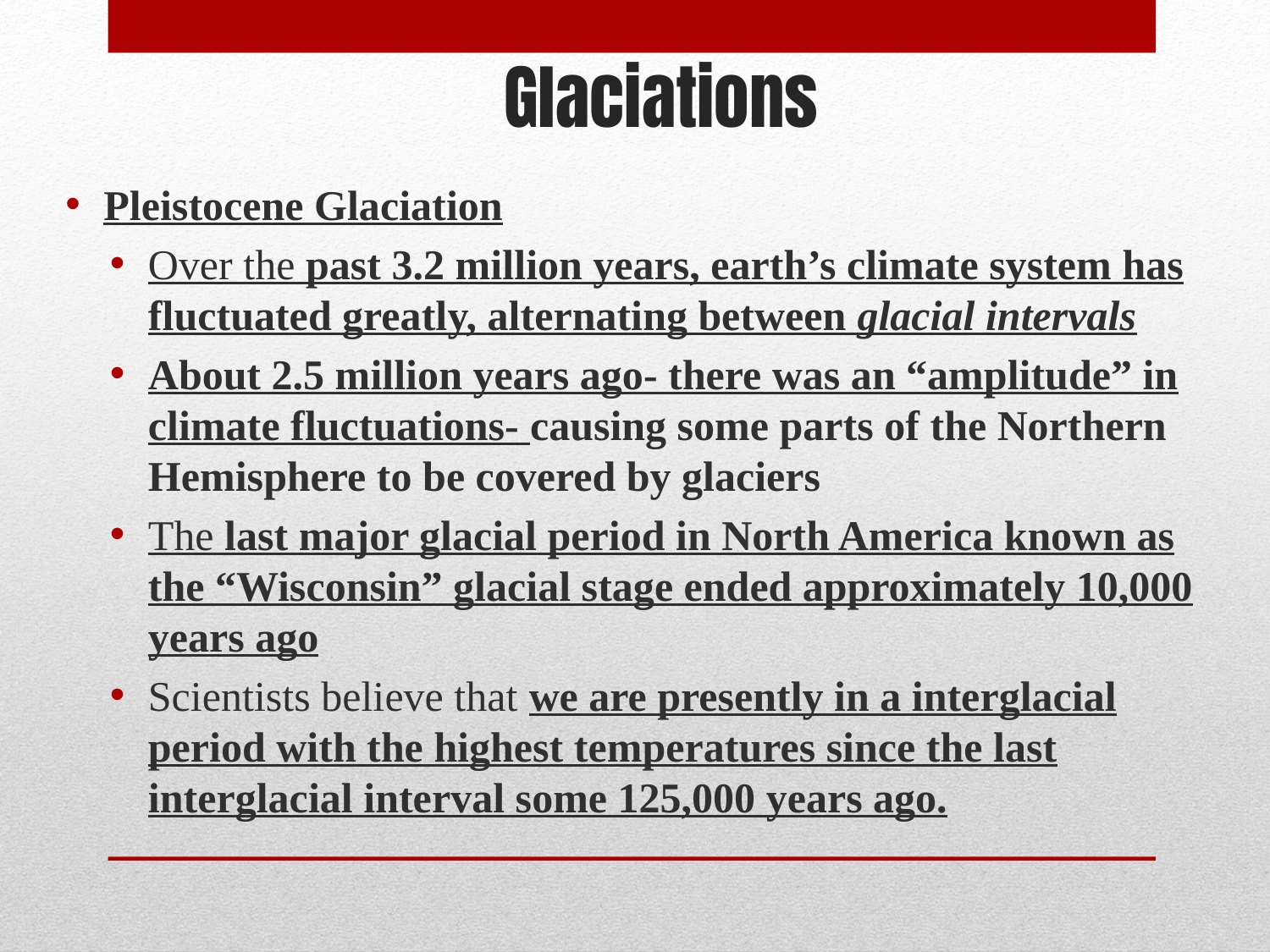

Glaciations
Pleistocene Glaciation
Over the past 3.2 million years, earth’s climate system has fluctuated greatly, alternating between glacial intervals
About 2.5 million years ago- there was an “amplitude” in climate fluctuations- causing some parts of the Northern Hemisphere to be covered by glaciers
The last major glacial period in North America known as the “Wisconsin” glacial stage ended approximately 10,000 years ago
Scientists believe that we are presently in a interglacial period with the highest temperatures since the last interglacial interval some 125,000 years ago.